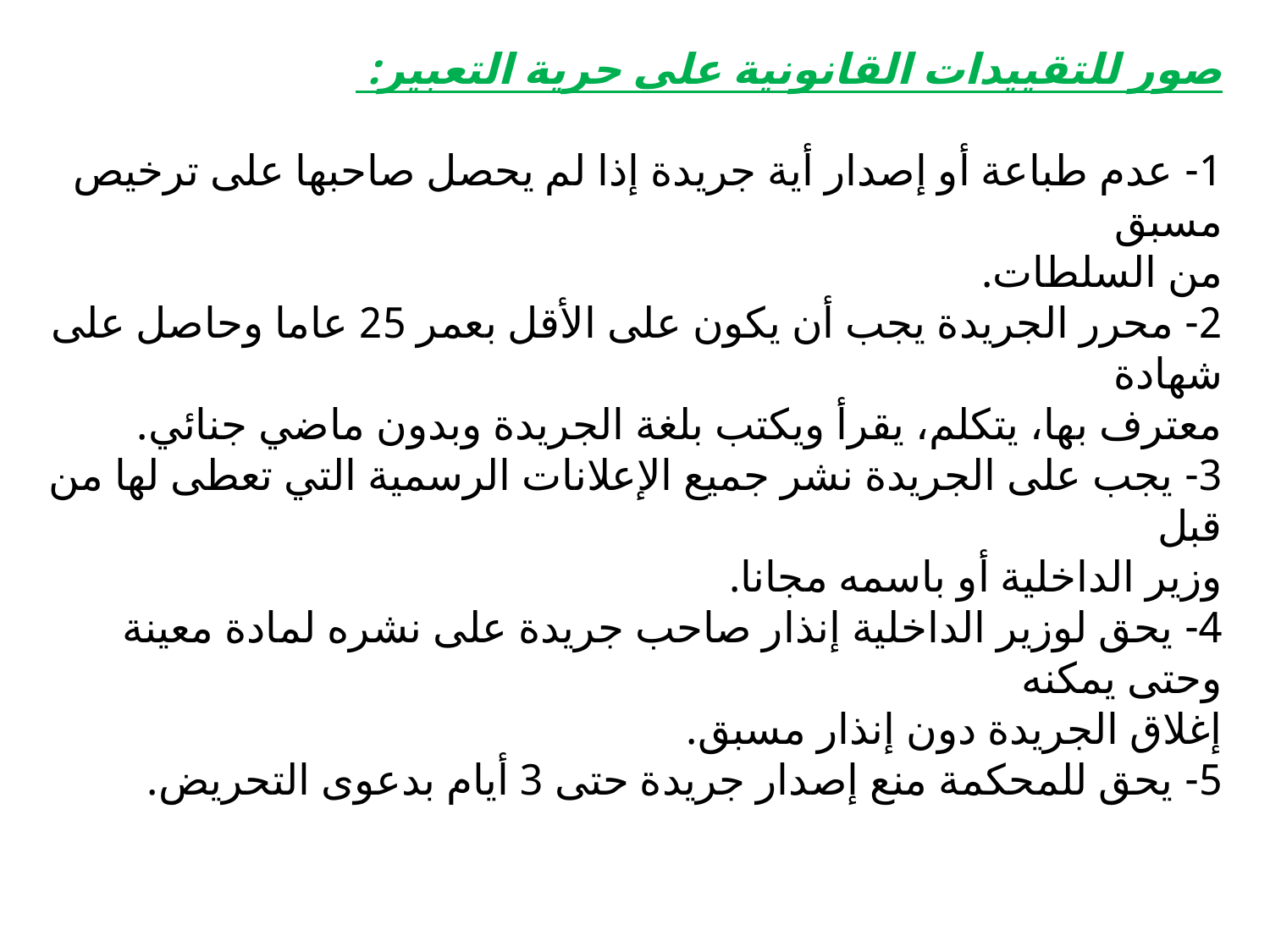

صور للتقييدات القانونية على حرية التعبير:

1- عدم طباعة أو إصدار أية جريدة إذا لم يحصل صاحبها على ترخيص مسبق
من السلطات.
2- محرر الجريدة يجب أن يكون على الأقل بعمر 25 عاما وحاصل على شهادة
معترف بها، يتكلم، يقرأ ويكتب بلغة الجريدة وبدون ماضي جنائي.
3- يجب على الجريدة نشر جميع الإعلانات الرسمية التي تعطى لها من قبل
وزير الداخلية أو باسمه مجانا.
4- يحق لوزير الداخلية إنذار صاحب جريدة على نشره لمادة معينة وحتى يمكنه
إغلاق الجريدة دون إنذار مسبق.
5- يحق للمحكمة منع إصدار جريدة حتى 3 أيام بدعوى التحريض.